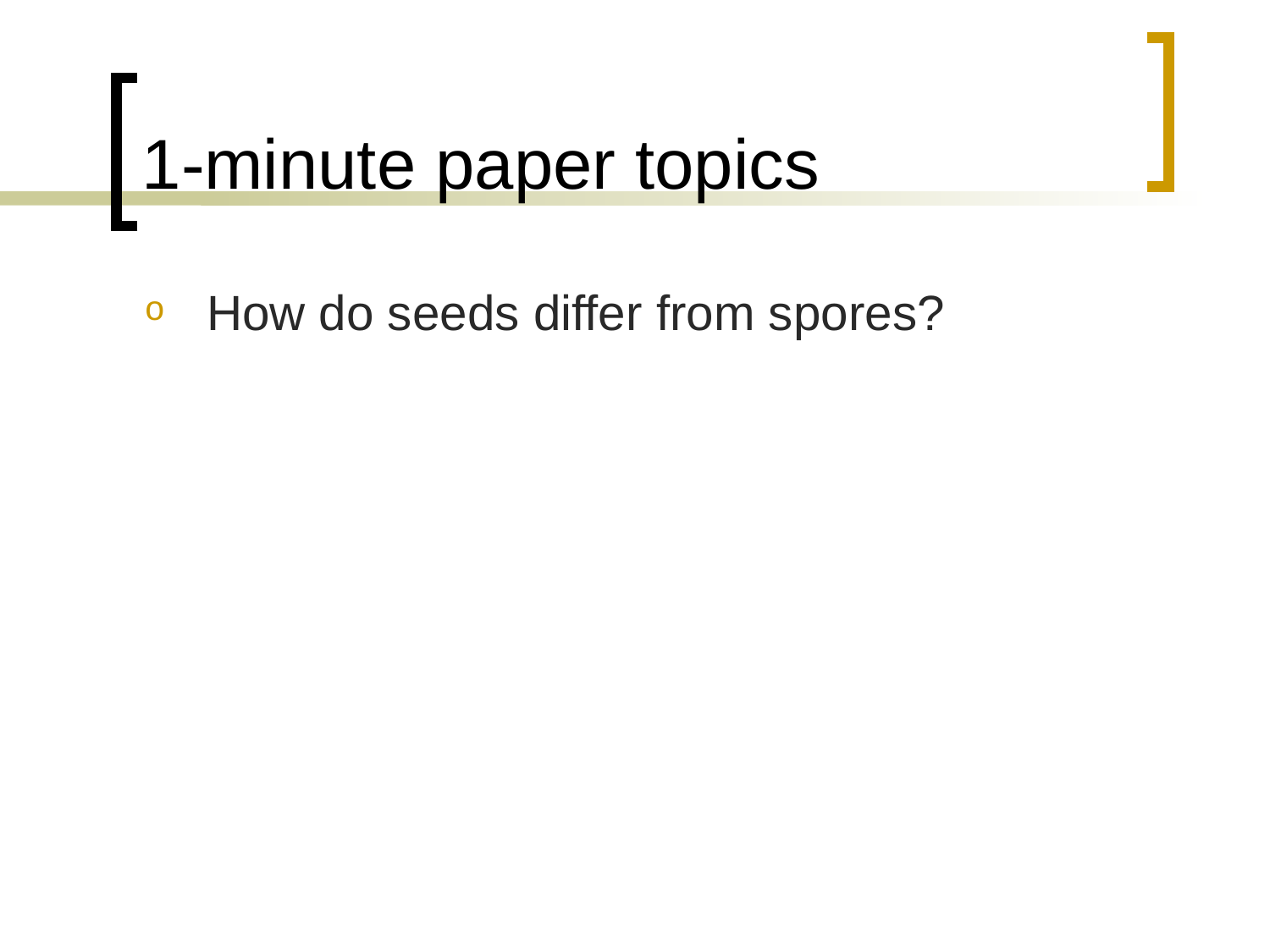

# 1-minute paper topics
How do seeds differ from spores?